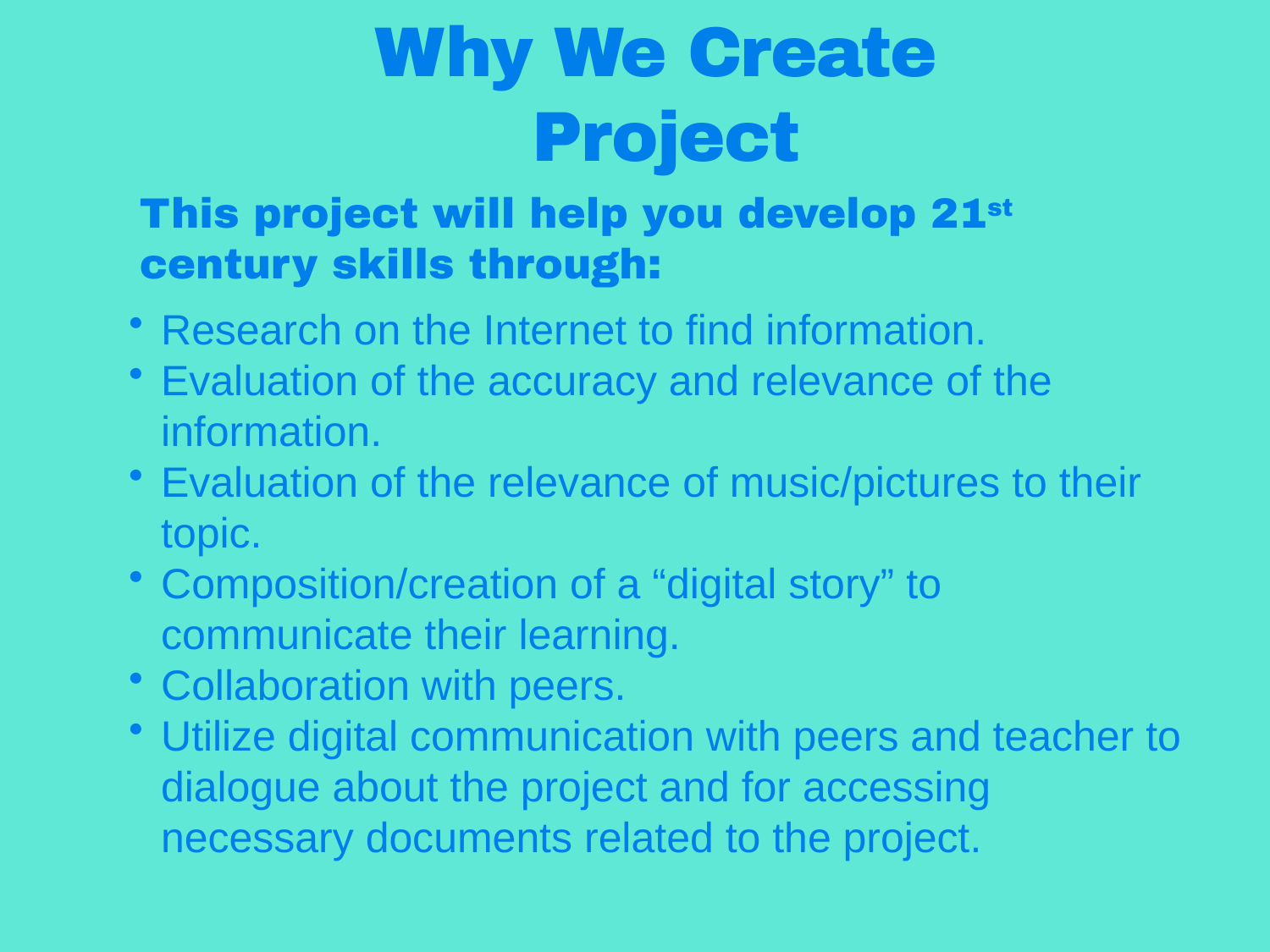

# Why We Create Project
This project will help you develop 21st century skills through:
Research on the Internet to find information.
Evaluation of the accuracy and relevance of the information.
Evaluation of the relevance of music/pictures to their topic.
Composition/creation of a “digital story” to communicate their learning.
Collaboration with peers.
Utilize digital communication with peers and teacher to dialogue about the project and for accessing necessary documents related to the project.